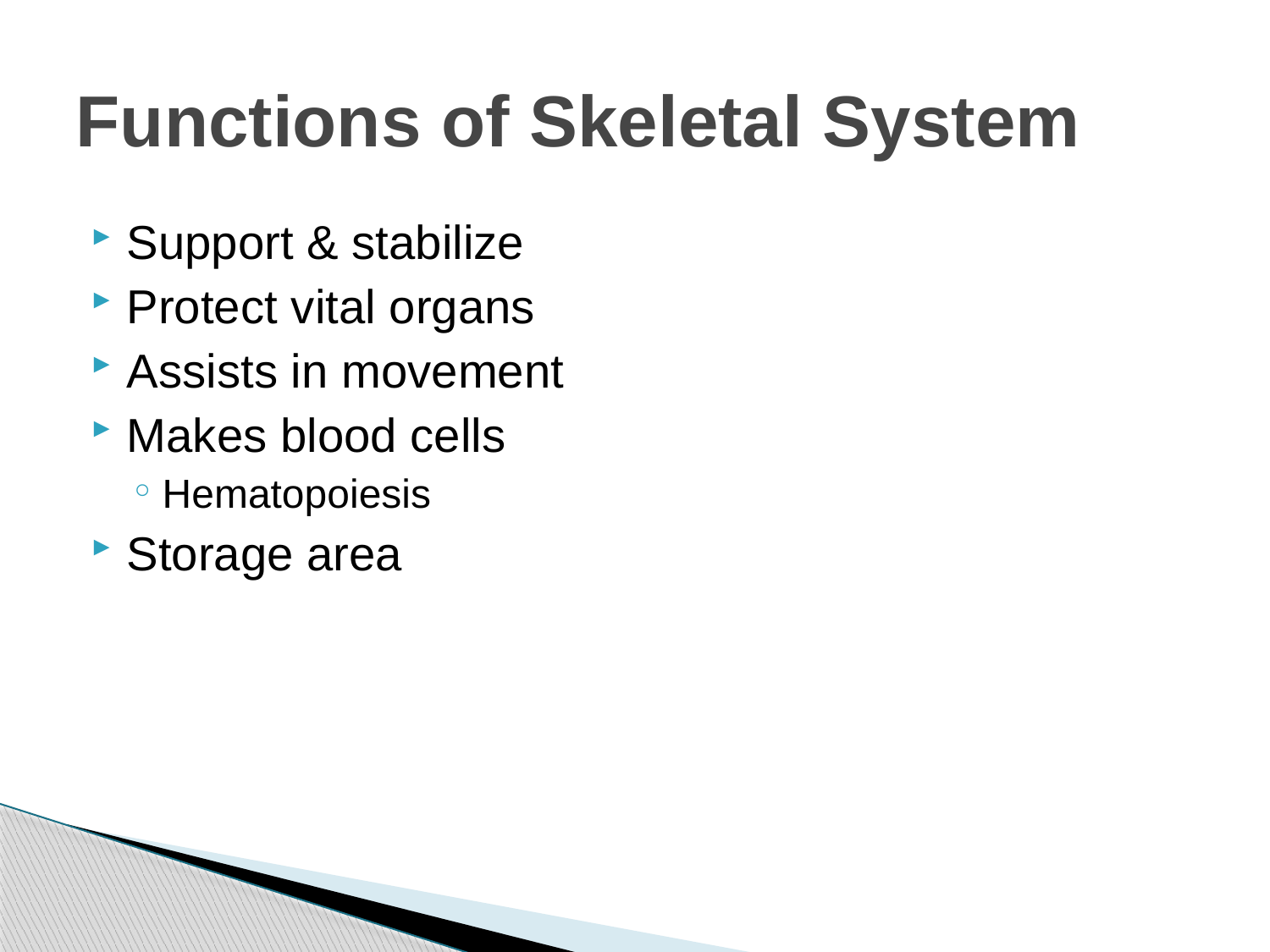

# Functions of Skeletal System
Support & stabilize
Protect vital organs
Assists in movement
Makes blood cells
Hematopoiesis
Storage area